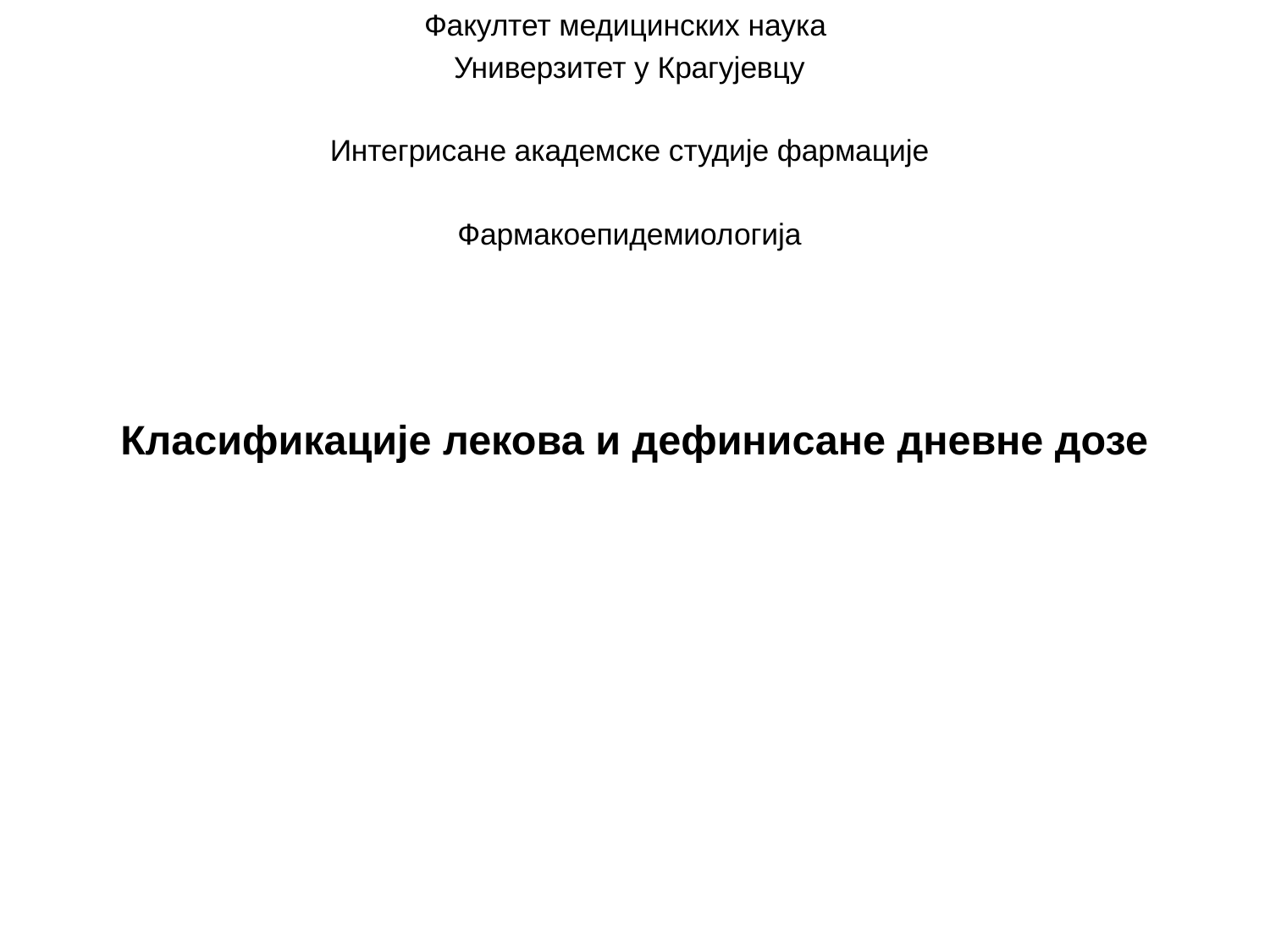

Факултет медицинских наука
Универзитет у Крагујевцу

Интегрисане академске студије фармације

Фармакоепидемиологија
# Класификације лекова и дефинисане дневне дозе